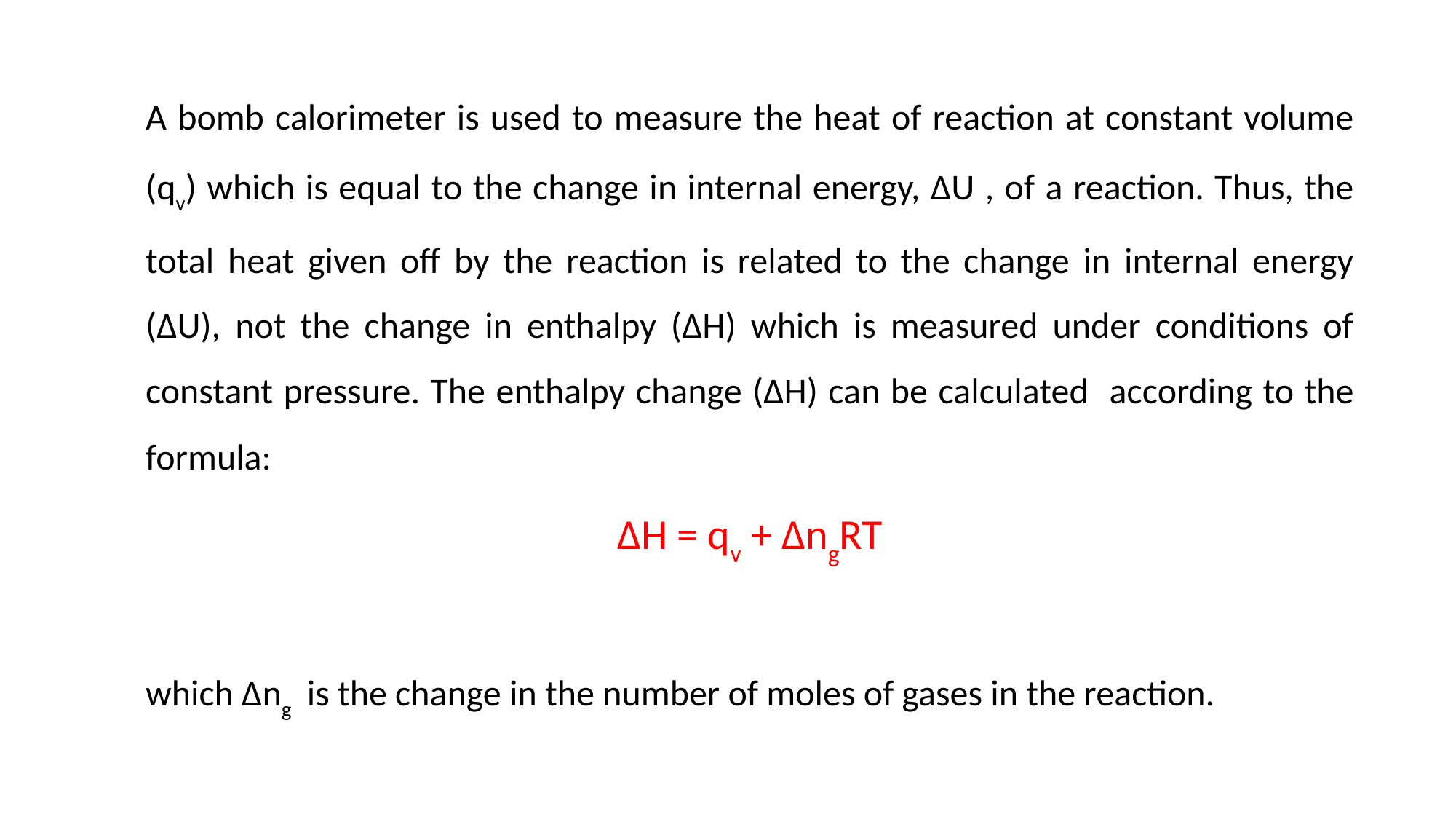

A bomb calorimeter is used to measure the heat of reaction at constant volume (qv) which is equal to the change in internal energy, ΔU , of a reaction. Thus, the total heat given off by the reaction is related to the change in internal energy (ΔU), not the change in enthalpy (ΔH) which is measured under conditions of constant pressure. The enthalpy change (ΔH) can be calculated  according to the formula:
ΔH = qv + ΔngRT

which Δng  is the change in the number of moles of gases in the reaction.